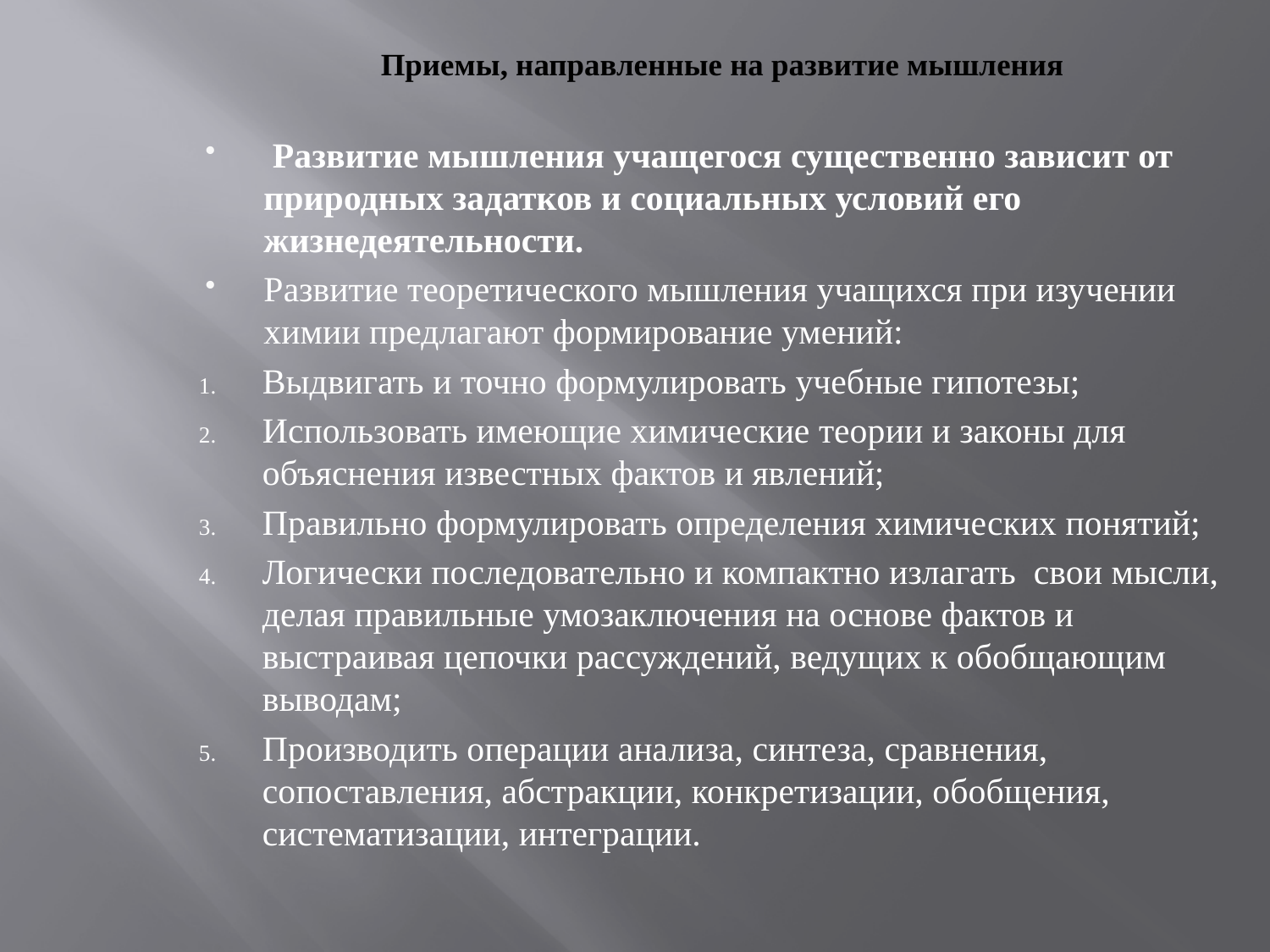

# Приемы, направленные на развитие мышления
 Развитие мышления учащегося существенно зависит от природных задатков и социальных условий его жизнедеятельности.
Развитие теоретического мышления учащихся при изучении химии предлагают формирование умений:
Выдвигать и точно формулировать учебные гипотезы;
Использовать имеющие химические теории и законы для объяснения известных фактов и явлений;
Правильно формулировать определения химических понятий;
Логически последовательно и компактно излагать  свои мысли, делая правильные умозаключения на основе фактов и выстраивая цепочки рассуждений, ведущих к обобщающим выводам;
Производить операции анализа, синтеза, сравнения, сопоставления, абстракции, конкретизации, обобщения, систематизации, интеграции.